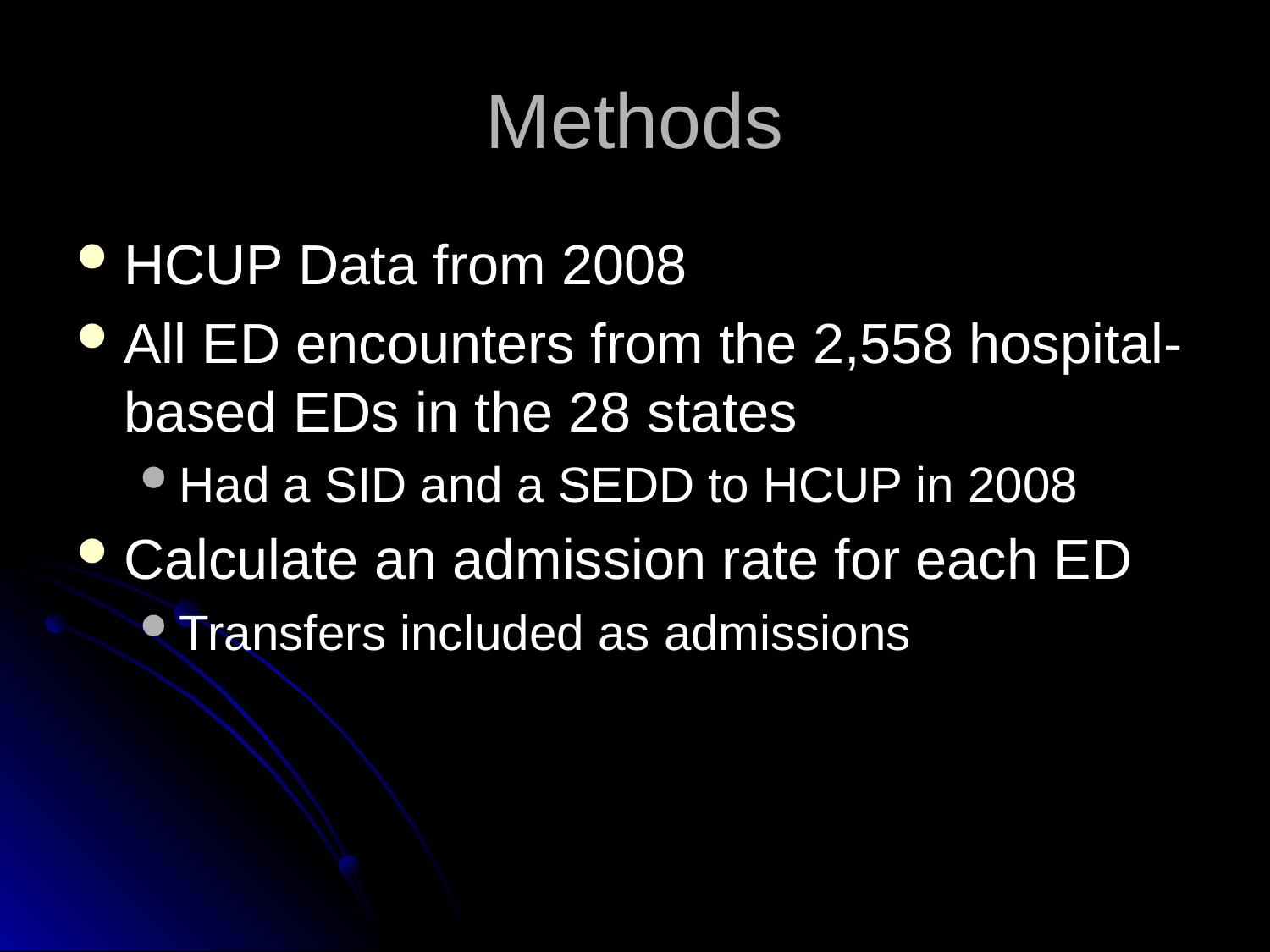

# Methods
HCUP Data from 2008
All ED encounters from the 2,558 hospital-based EDs in the 28 states
Had a SID and a SEDD to HCUP in 2008
Calculate an admission rate for each ED
Transfers included as admissions